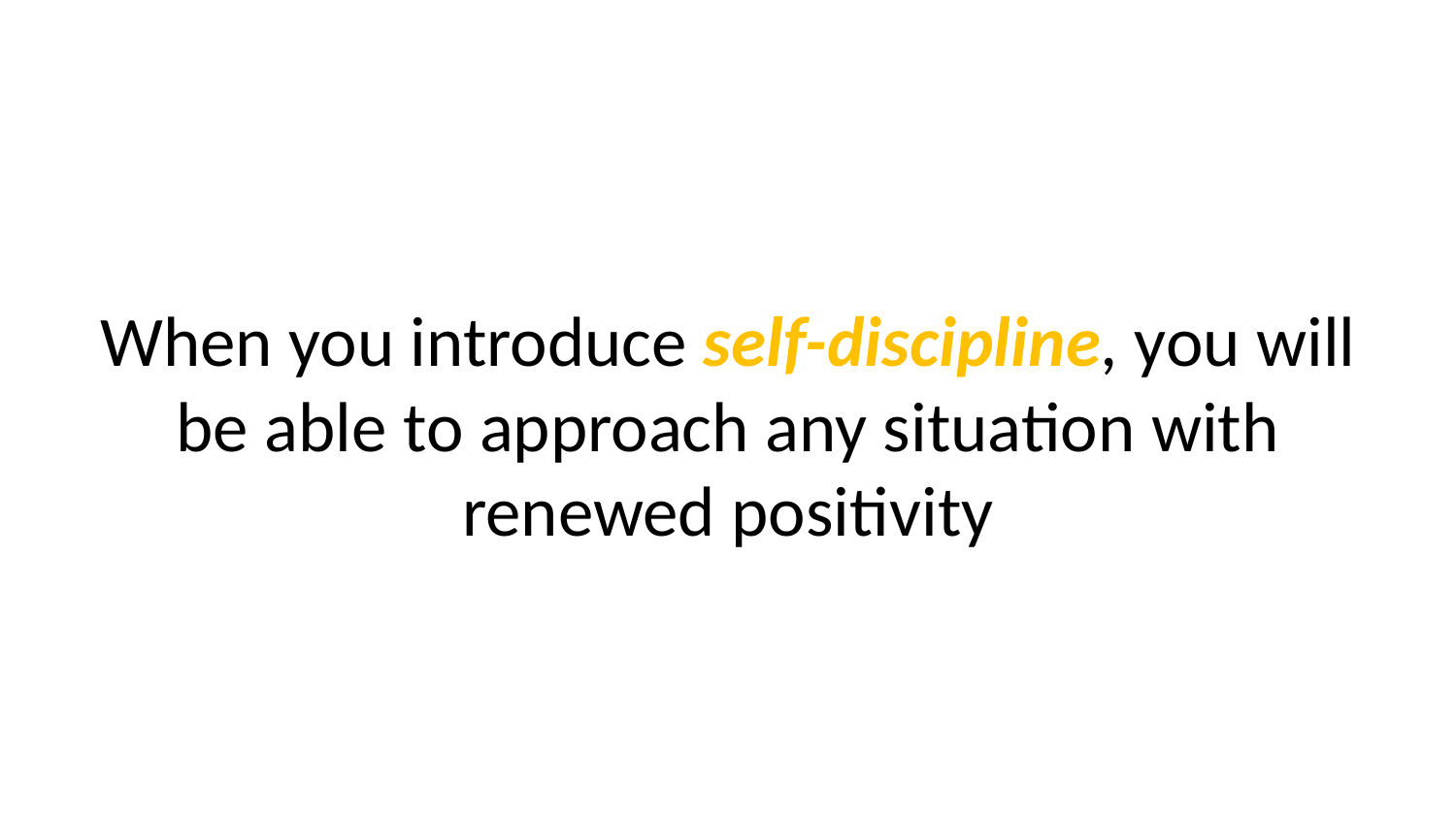

When you introduce self-discipline, you will be able to approach any situation with renewed positivity